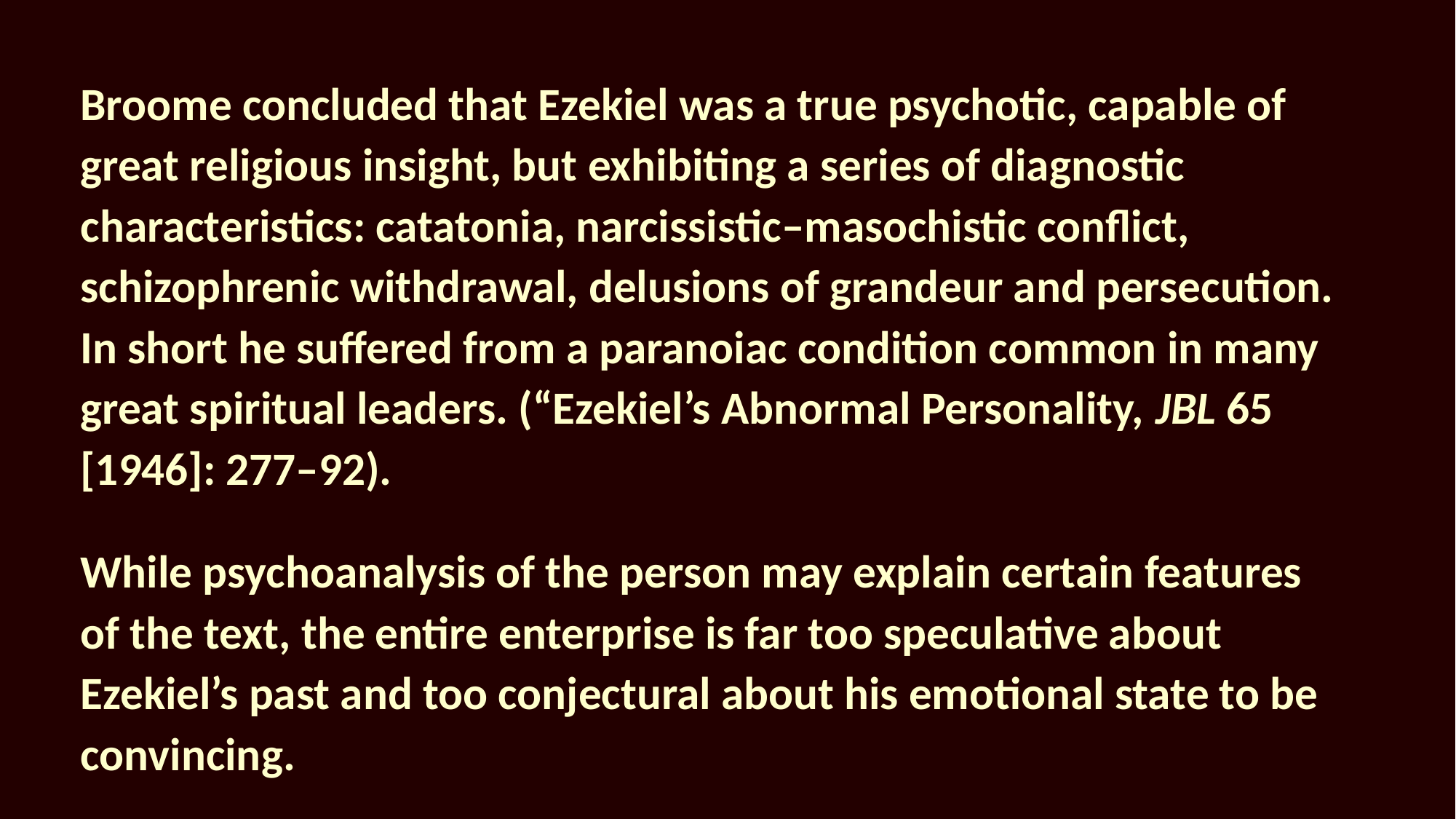

Broome concluded that Ezekiel was a true psychotic, capable of great religious insight, but exhibiting a series of diagnostic characteristics: catatonia, narcissistic–masochistic conflict, schizophrenic withdrawal, delusions of grandeur and persecution. In short he suffered from a paranoiac condition common in many great spiritual leaders. (“Ezekiel’s Abnormal Personality, JBL 65 [1946]: 277–92).

While psychoanalysis of the person may explain certain features of the text, the entire enterprise is far too speculative about Ezekiel’s past and too conjectural about his emotional state to be convincing.